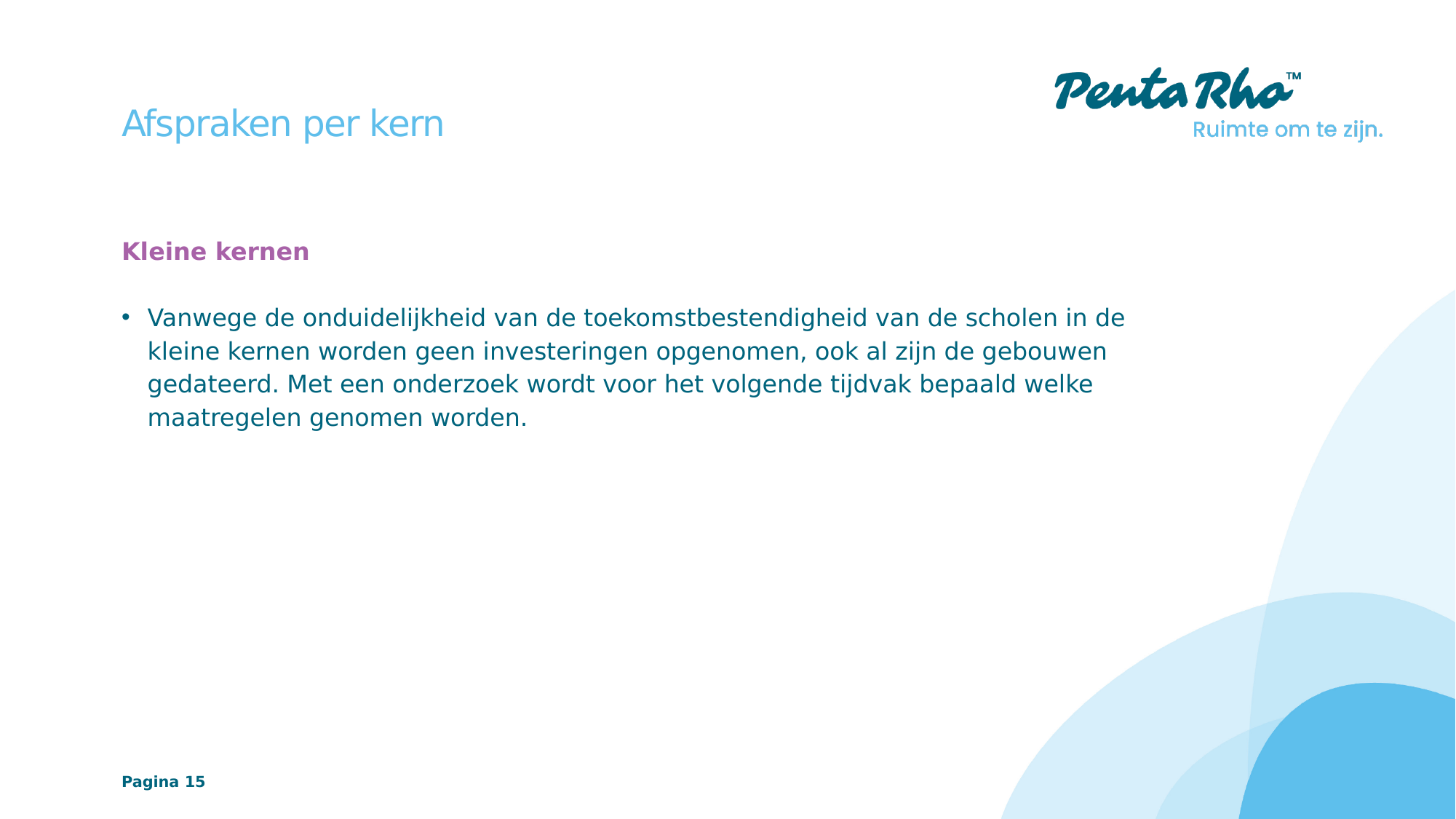

# Afspraken per kern
Kleine kernen

Vanwege de onduidelijkheid van de toekomstbestendigheid van de scholen in de kleine kernen worden geen investeringen opgenomen, ook al zijn de gebouwen gedateerd. Met een onderzoek wordt voor het volgende tijdvak bepaald welke maatregelen genomen worden.
Pagina 15